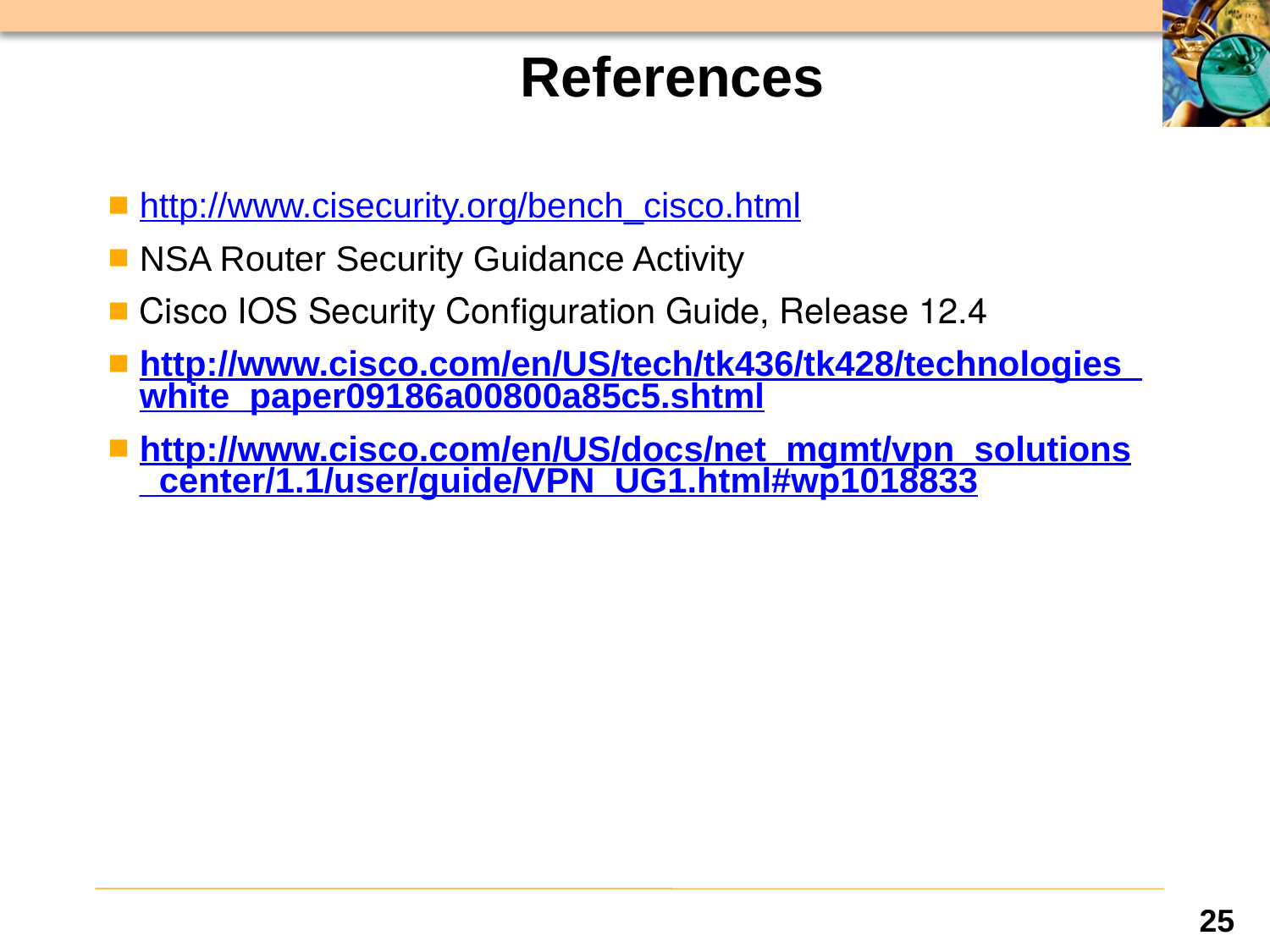

References
http://www.cisecurity.org/bench_cisco.html
NSA Router Security Guidance Activity
Cisco IOS Security Configuration Guide, Release 12.4
http://www.cisco.com/en/US/tech/tk436/tk428/technologies_white_paper09186a00800a85c5.shtml
http://www.cisco.com/en/US/docs/net_mgmt/vpn_solutions_center/1.1/user/guide/VPN_UG1.html#wp1018833